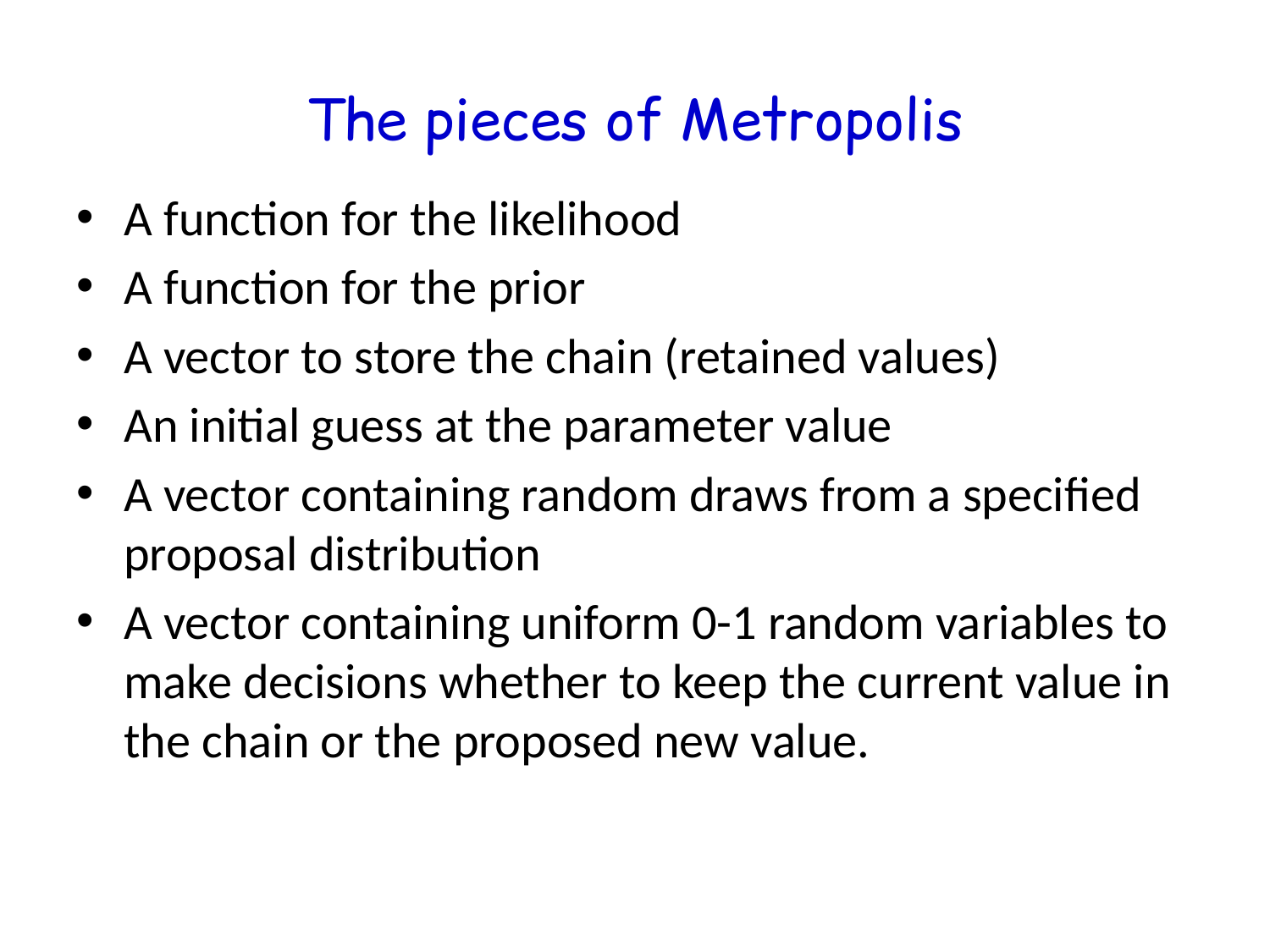

# The pieces of Metropolis
A function for the likelihood
A function for the prior
A vector to store the chain (retained values)
An initial guess at the parameter value
A vector containing random draws from a specified proposal distribution
A vector containing uniform 0-1 random variables to make decisions whether to keep the current value in the chain or the proposed new value.